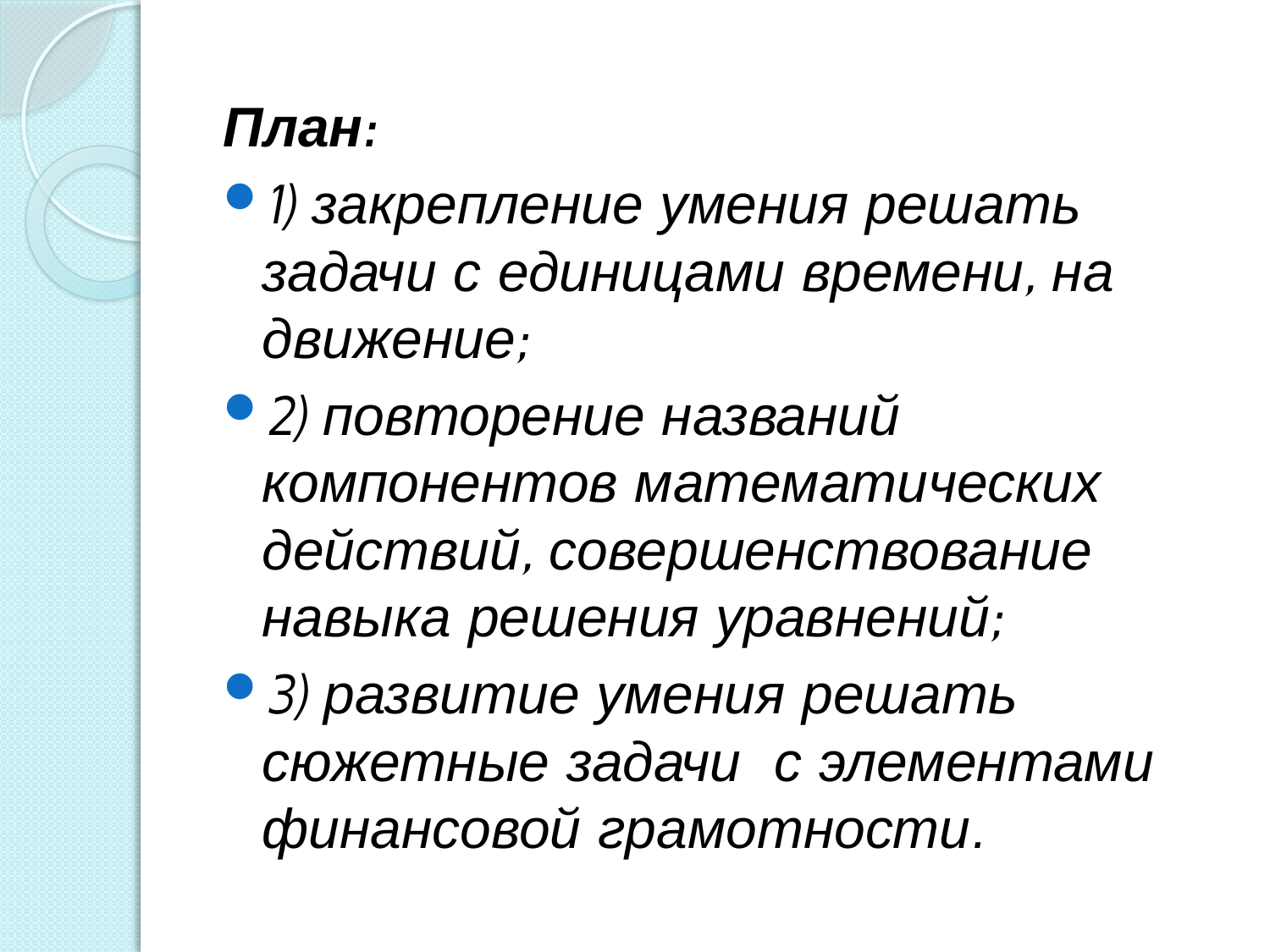

#
План:
1) закрепление умения решать задачи с единицами времени, на движение;
2) повторение названий компонентов математических действий, совершенствование навыка решения уравнений;
3) развитие умения решать сюжетные задачи  с элементами финансовой грамотности.